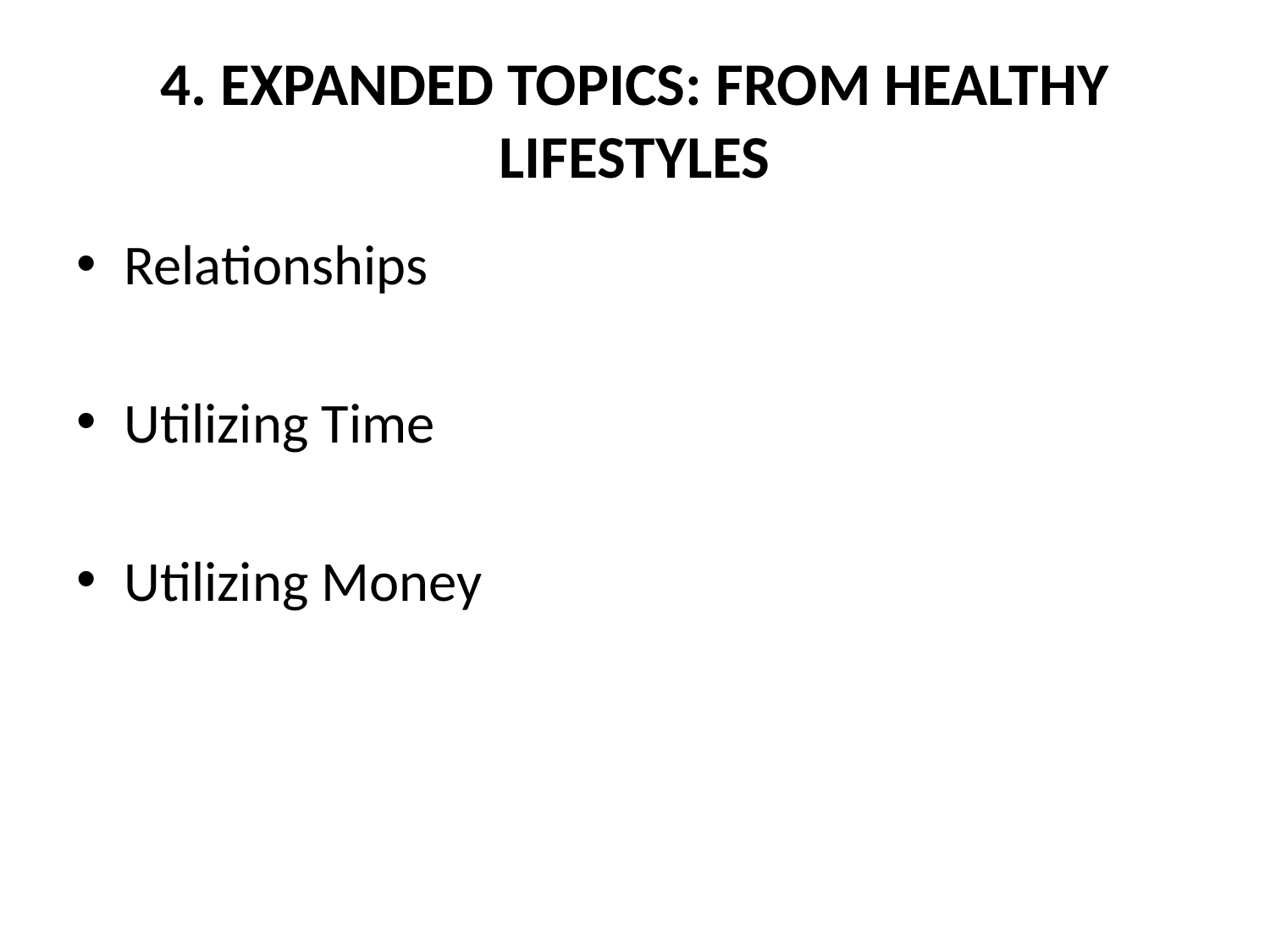

# 4. EXPANDED TOPICS: FROM HEALTHY LIFESTYLES
Relationships

Utilizing Time

Utilizing Money